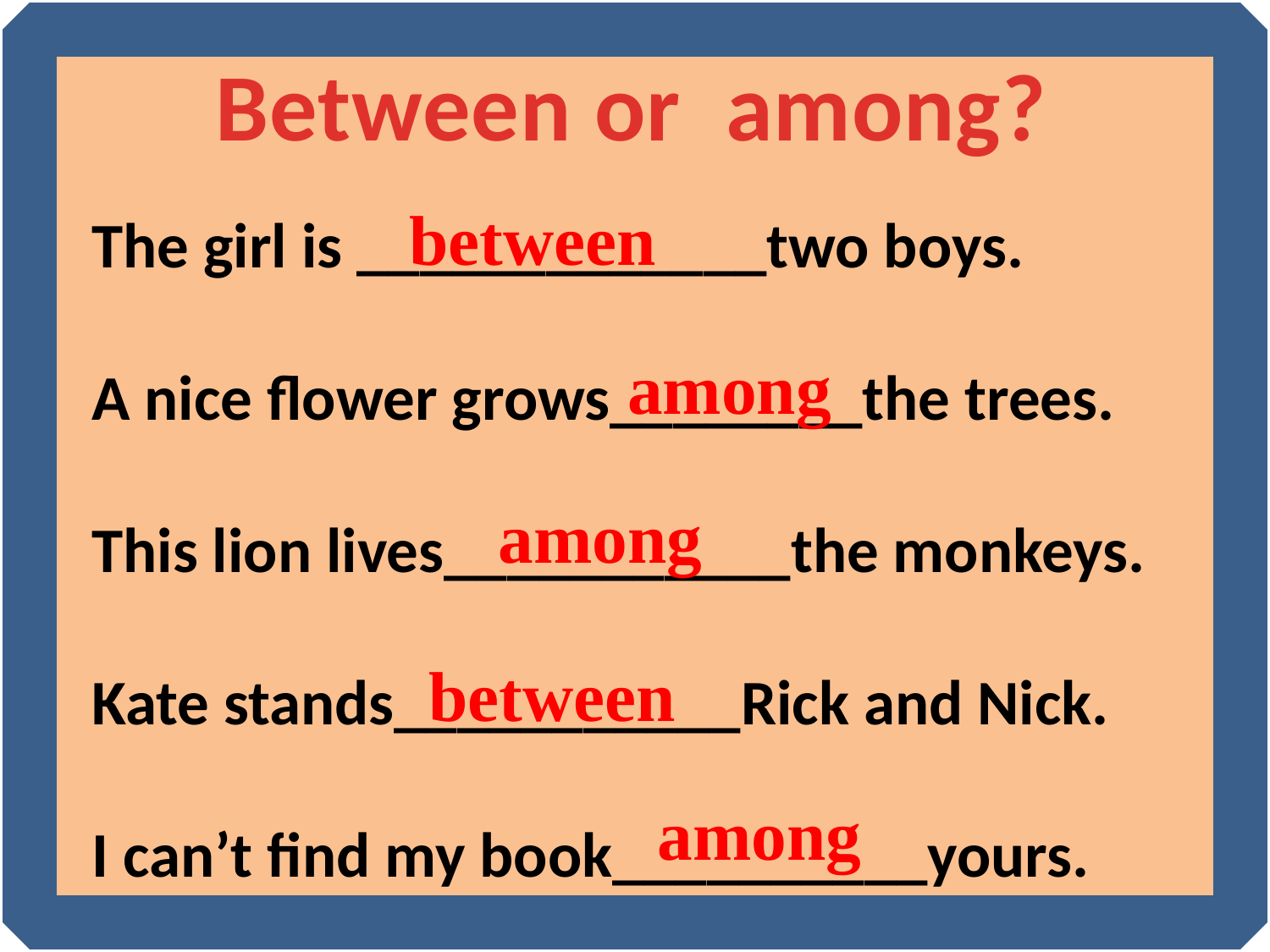

#
Between or  among?
between
The girl is _____________two boys.

A nice flower grows________the trees.

This lion lives___________the monkeys.

Kate stands___________Rick and Nick.

I can’t find my book__________yours.

among
among
between
among